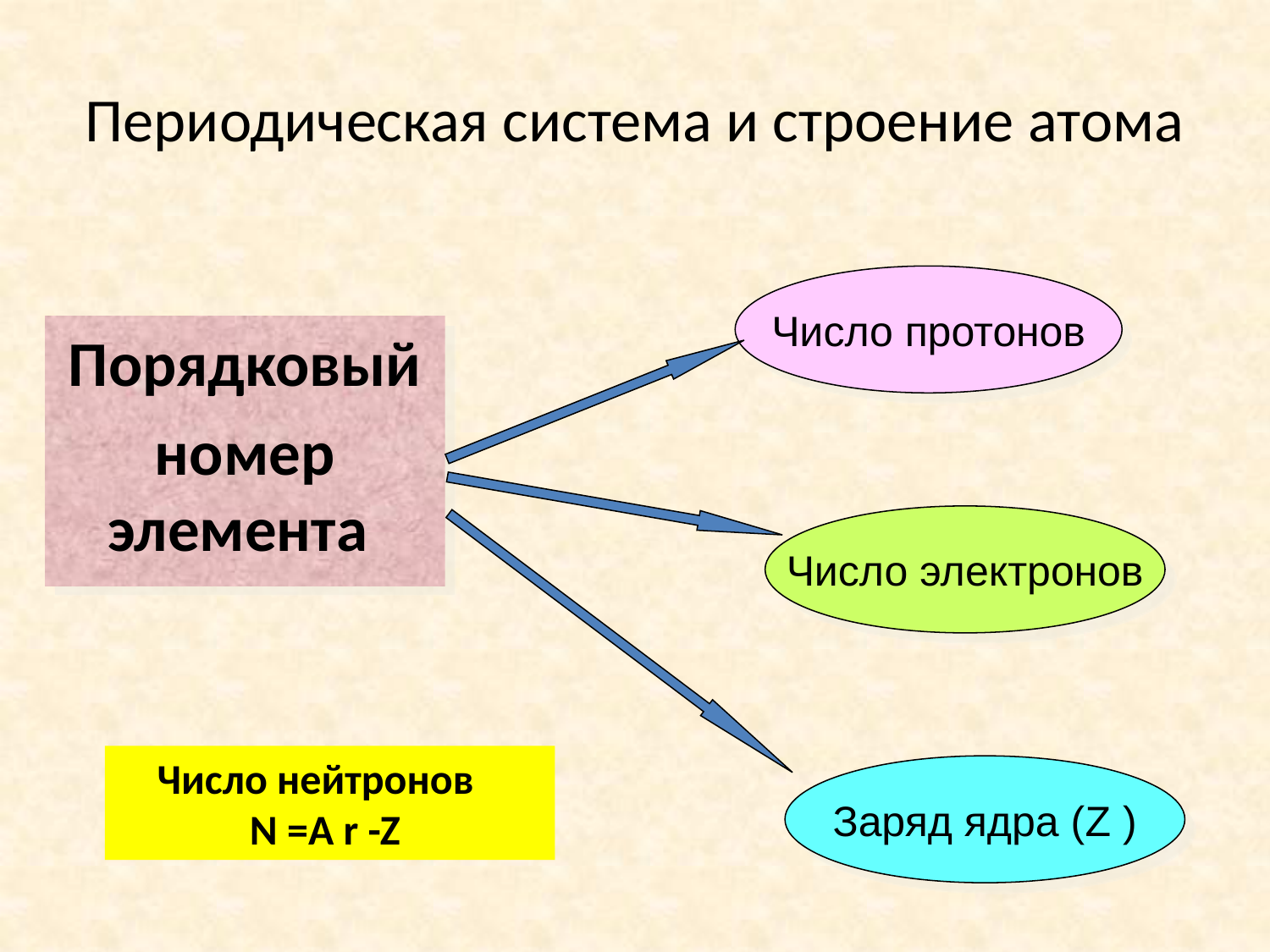

# Периодическая система и строение атома
Число протонов
Порядковый
номер элемента

Число электронов

Число нейтронов
N =A r -Z
Заряд ядра (Z )